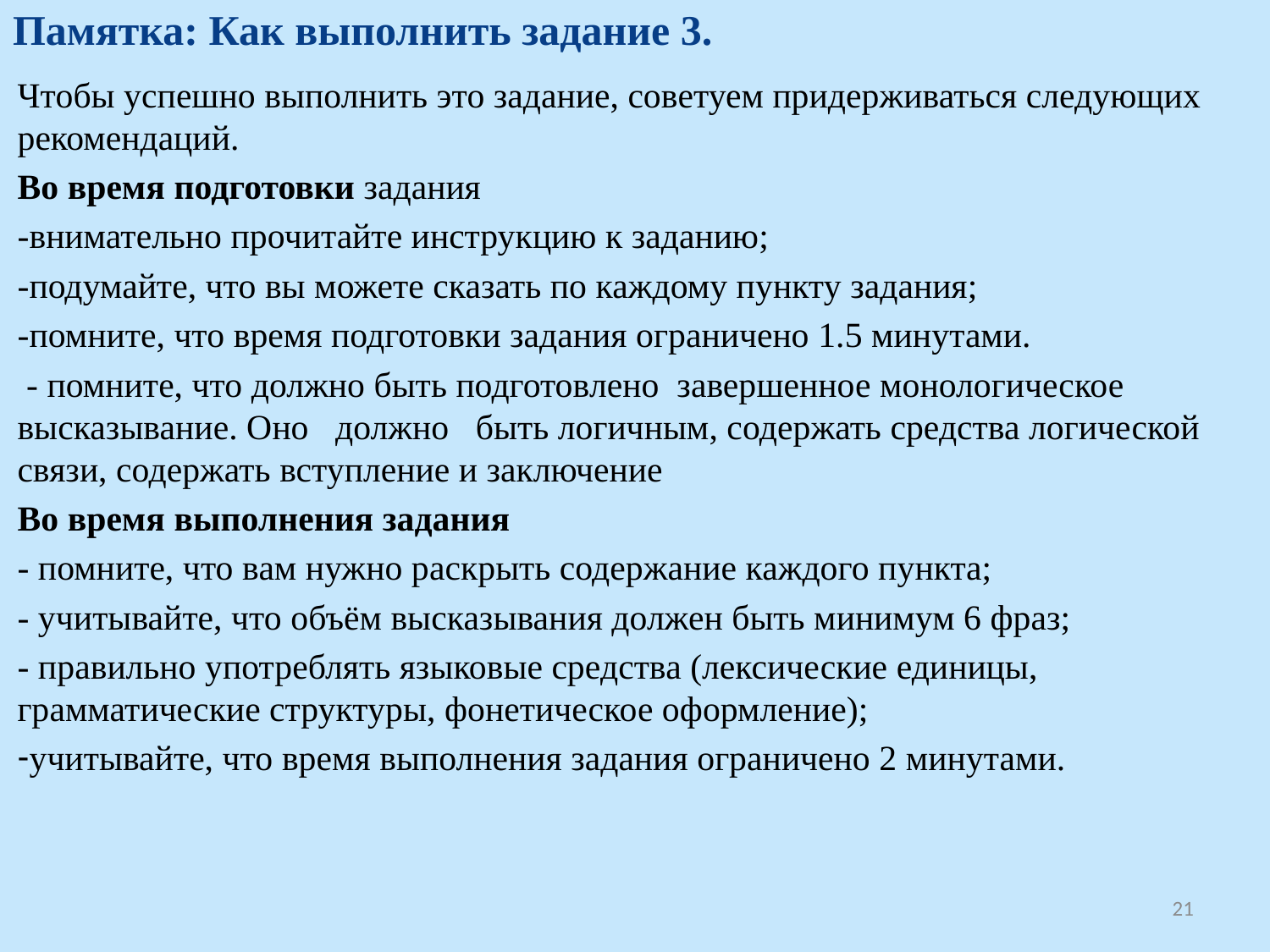

# Памятка: Как выполнить задание 3.
Чтобы успешно выполнить это задание, советуем придерживаться следующих рекомендаций.
Во время подготовки задания
-внимательно прочитайте инструкцию к заданию;
-подумайте, что вы можете сказать по каждому пункту задания;
-помните, что время подготовки задания ограничено 1.5 минутами.
 - помните, что должно быть подготовлено  завершенное монологическое высказывание. Оно   должно   быть логичным, содержать средства логической связи, содержать вступление и заключение
Во время выполнения задания
- помните, что вам нужно раскрыть содержание каждого пункта;
- учитывайте, что объём высказывания должен быть минимум 6 фраз;
- правильно употреблять языковые средства (лексические единицы, грамматические структуры, фонетическое оформление);
учитывайте, что время выполнения задания ограничено 2 минутами.

21